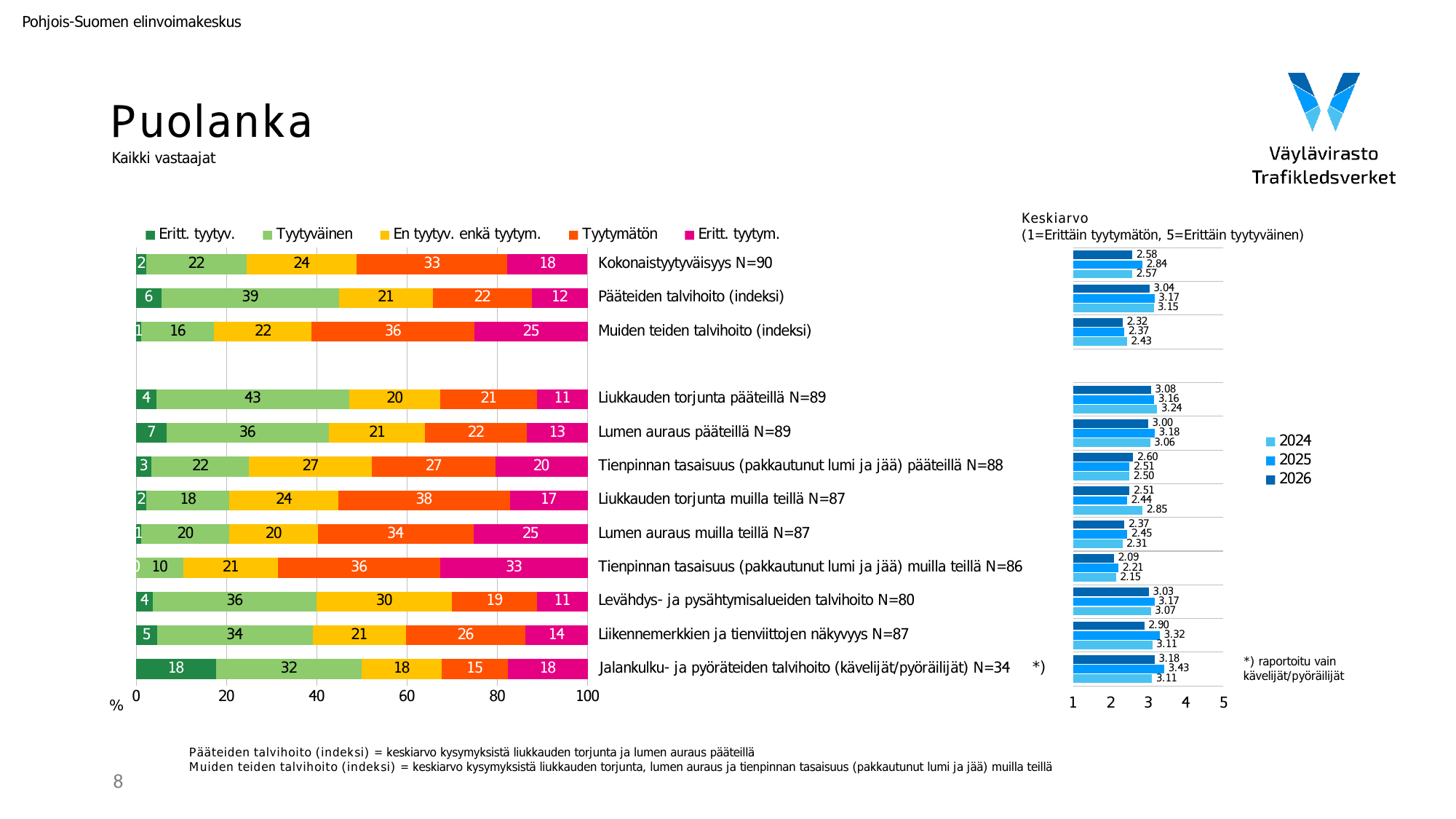

Pohjois-Suomen elinvoimakeskus
# Puolanka
Kaikki vastaajat
Keskiarvo
(1=Erittäin tyytymätön, 5=Erittäin tyytyväinen)

### Chart

| Category | Eritt. tyytyv. | Tyytyväinen | En tyytyv. enkä tyytym. | Tyytymätön | Eritt. tyytym. |
|---|---|---|---|---|---|
| Kokonaistyytyväisyys N=90 | 2.2222222222222223 | 22.22222222222222 | 24.444444444444443 | 33.33333333333333 | 17.77777777777778 |
| Pääteiden talvihoito (indeksi) | 5.617977528089888 | 39.325842696629216 | 20.786516853932582 | 21.91011235955056 | 12.359550561797754 |
| Muiden teiden talvihoito (indeksi) | 1.1538461538461537 | 16.153846153846153 | 21.53846153846154 | 36.15384615384615 | 25.000000000000004 |
|  | None | None | None | None | None |
| Liukkauden torjunta pääteillä N=89 | 4.49438202247191 | 42.69662921348314 | 20.224719101123593 | 21.34831460674157 | 11.235955056179774 |
| Lumen auraus pääteillä N=89 | 6.741573033707865 | 35.95505617977528 | 21.34831460674157 | 22.47191011235955 | 13.48314606741573 |
| Tienpinnan tasaisuus (pakkautunut lumi ja jää) pääteillä N=88 | 3.4090909090909087 | 21.59090909090909 | 27.27272727272727 | 27.27272727272727 | 20.454545454545457 |
| Liukkauden torjunta muilla teillä N=87 | 2.2988505747126435 | 18.39080459770115 | 24.137931034482758 | 37.93103448275862 | 17.24137931034483 |
| Lumen auraus muilla teillä N=87 | 1.1494252873563218 | 19.54022988505747 | 19.54022988505747 | 34.48275862068966 | 25.287356321839084 |
| Tienpinnan tasaisuus (pakkautunut lumi ja jää) muilla teillä N=86 | 0.0 | 10.465116279069768 | 20.930232558139537 | 36.04651162790697 | 32.55813953488372 |
| Levähdys- ja pysähtymisalueiden talvihoito N=80 | 3.75 | 36.25 | 30.0 | 18.75 | 11.25 |
| Liikennemerkkien ja tienviittojen näkyvyys N=87 | 4.597701149425287 | 34.48275862068966 | 20.689655172413794 | 26.436781609195403 | 13.793103448275861 |
| Jalankulku- ja pyöräteiden talvihoito (kävelijät/pyöräilijät) N=34 | 17.647058823529413 | 32.35294117647059 | 17.647058823529413 | 14.705882352941178 | 17.647058823529413 |

### Chart

| Category | 2026 | 2025 | 2024 |
|---|---|---|---|
*) raportoitu vain
kävelijät/pyöräilijät
*)
%
Pääteiden talvihoito (indeksi) = keskiarvo kysymyksistä liukkauden torjunta ja lumen auraus pääteillä
Muiden teiden talvihoito (indeksi) = keskiarvo kysymyksistä liukkauden torjunta, lumen auraus ja tienpinnan tasaisuus (pakkautunut lumi ja jää) muilla teillä

8